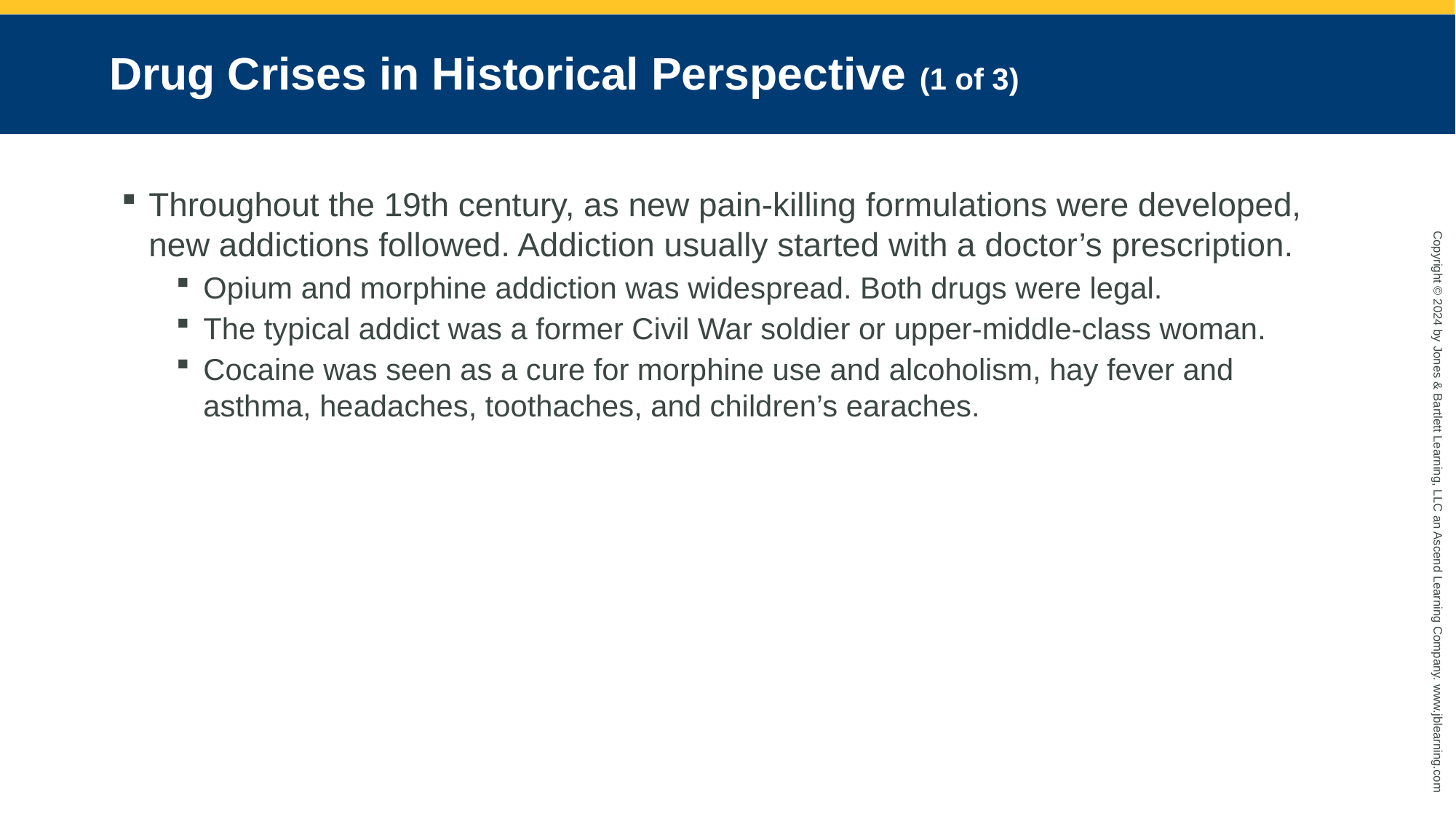

# Drug Crises in Historical Perspective (1 of 3)
Throughout the 19th century, as new pain-killing formulations were developed, new addictions followed. Addiction usually started with a doctor’s prescription.
Opium and morphine addiction was widespread. Both drugs were legal.
The typical addict was a former Civil War soldier or upper-middle-class woman.
Cocaine was seen as a cure for morphine use and alcoholism, hay fever and asthma, headaches, toothaches, and children’s earaches.